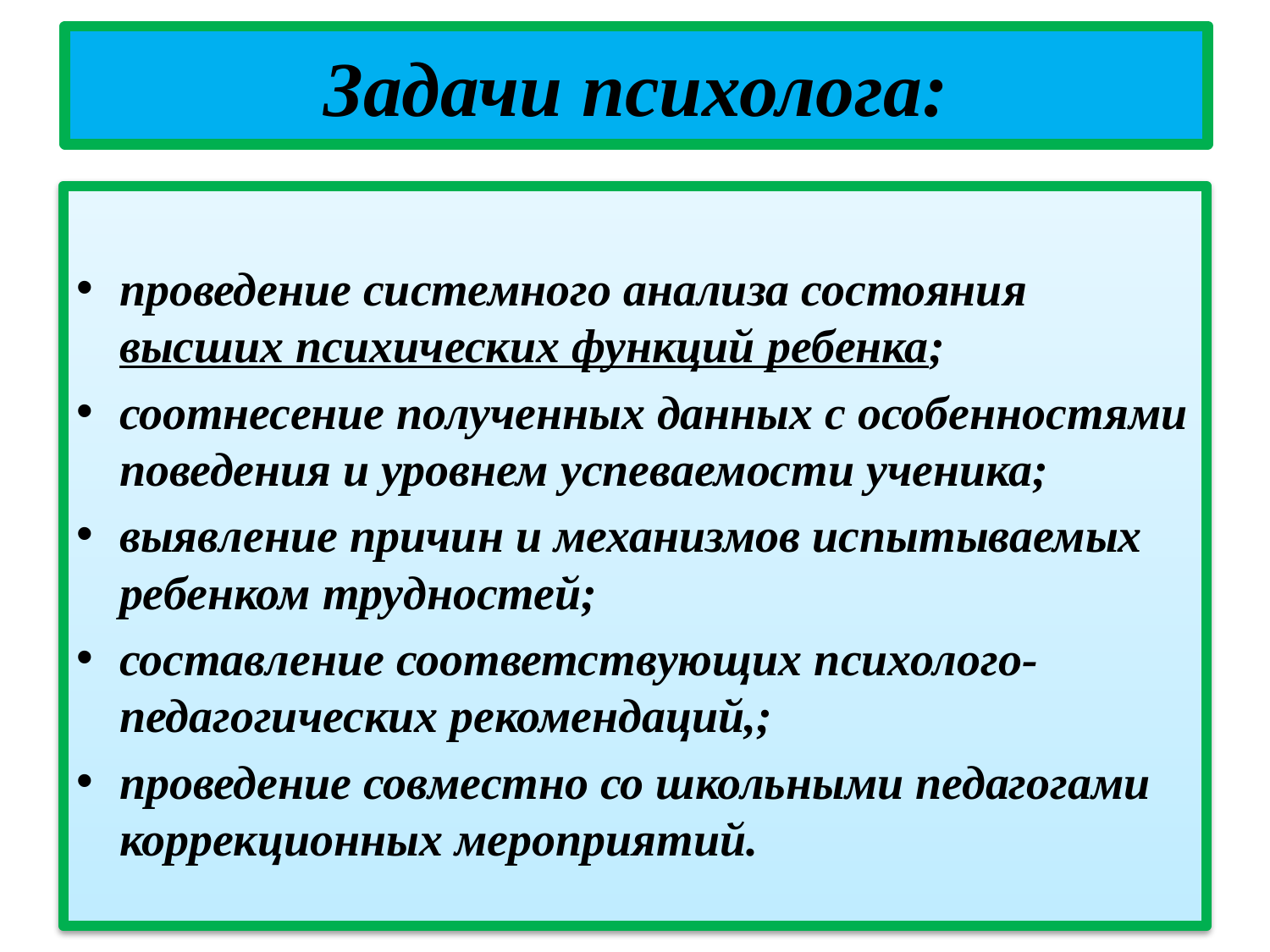

# Задачи психолога:

проведение системного анализа состояния высших психических функций ребенка;
соотнесение полученных данных с особенностями поведения и уровнем успеваемости ученика;
выявление причин и механизмов испытываемых ребенком трудностей;
составление соответствующих психолого-педагогических рекомендаций,;
проведение совместно со школьными педагогами коррекционных мероприятий.